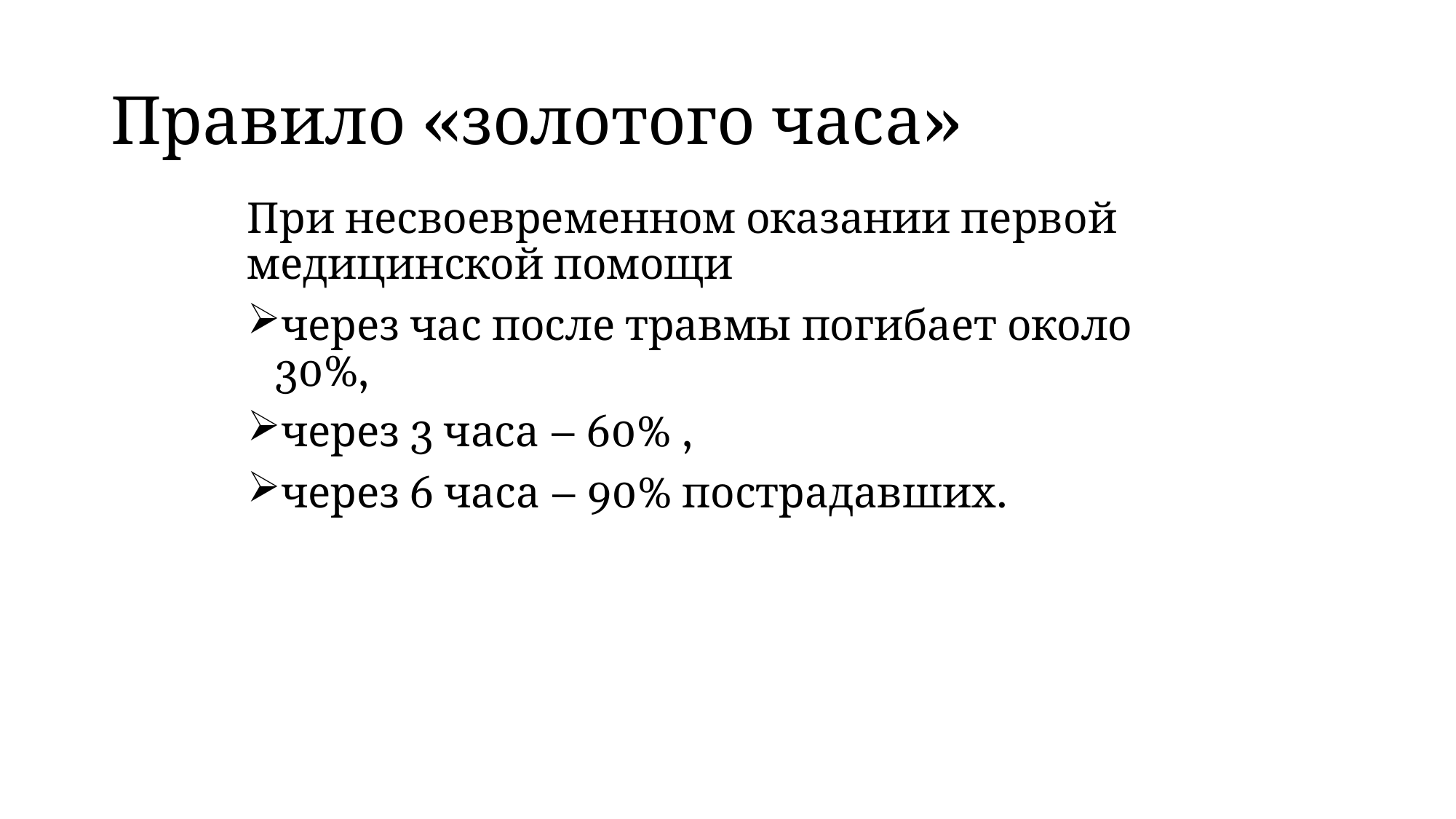

# Правило «золотого часа»
При несвоевременном оказании первой медицинской помощи
через час после травмы погибает около 30%,
через 3 часа – 60% ,
через 6 часа – 90% пострадавших.